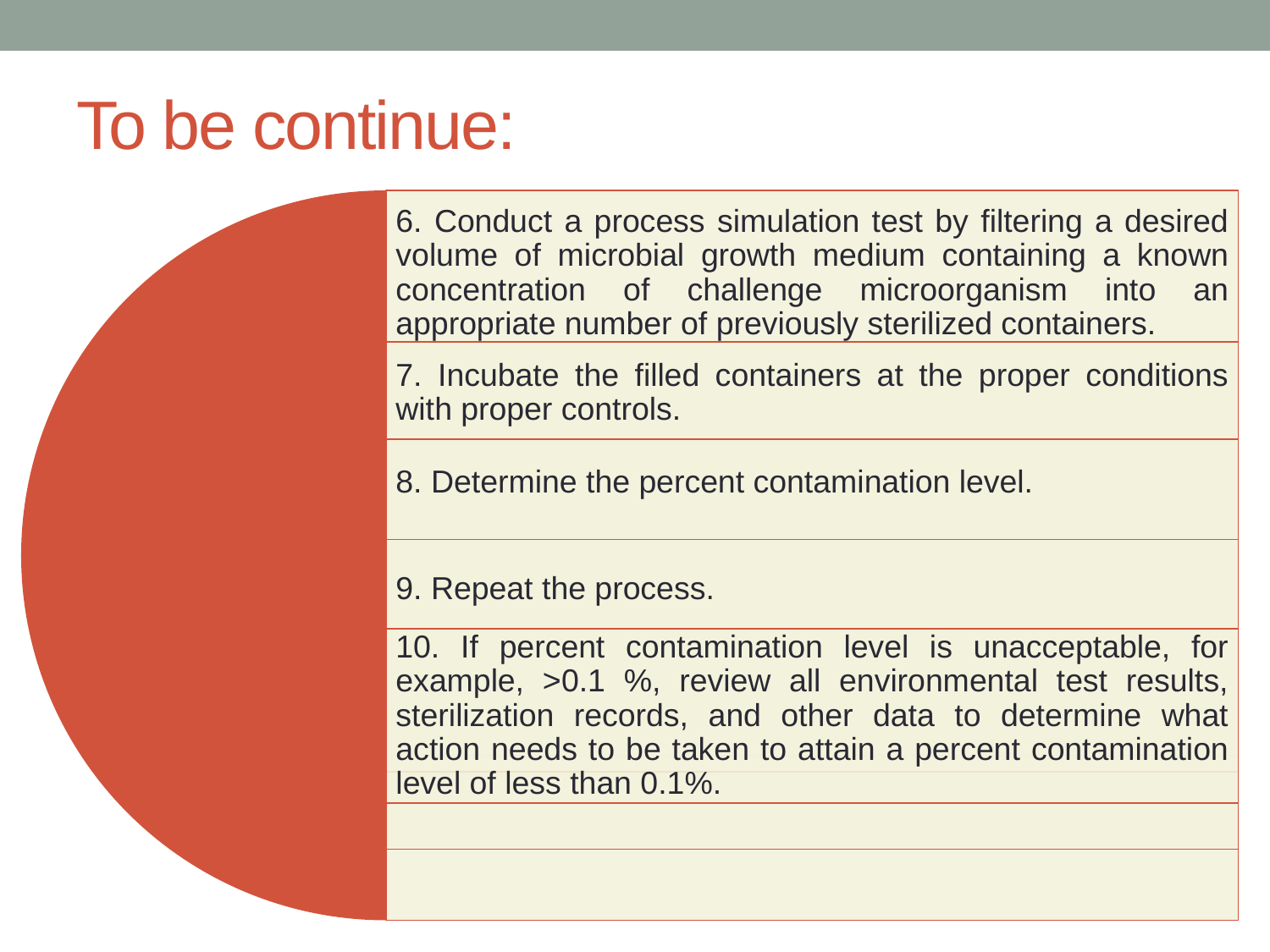

# To be continue:

6. Conduct a process simulation test by filtering a desired volume of microbial growth medium containing a known concentration of challenge microorganism into an appropriate number of previously sterilized containers.
7. Incubate the filled containers at the proper conditions with proper controls.
8. Determine the percent contamination level.
9. Repeat the process.
10. If percent contamination level is unacceptable, for example, >0.1 %, review all environmental test results, sterilization records, and other data to determine what action needs to be taken to attain a percent contamination level of less than 0.1%.